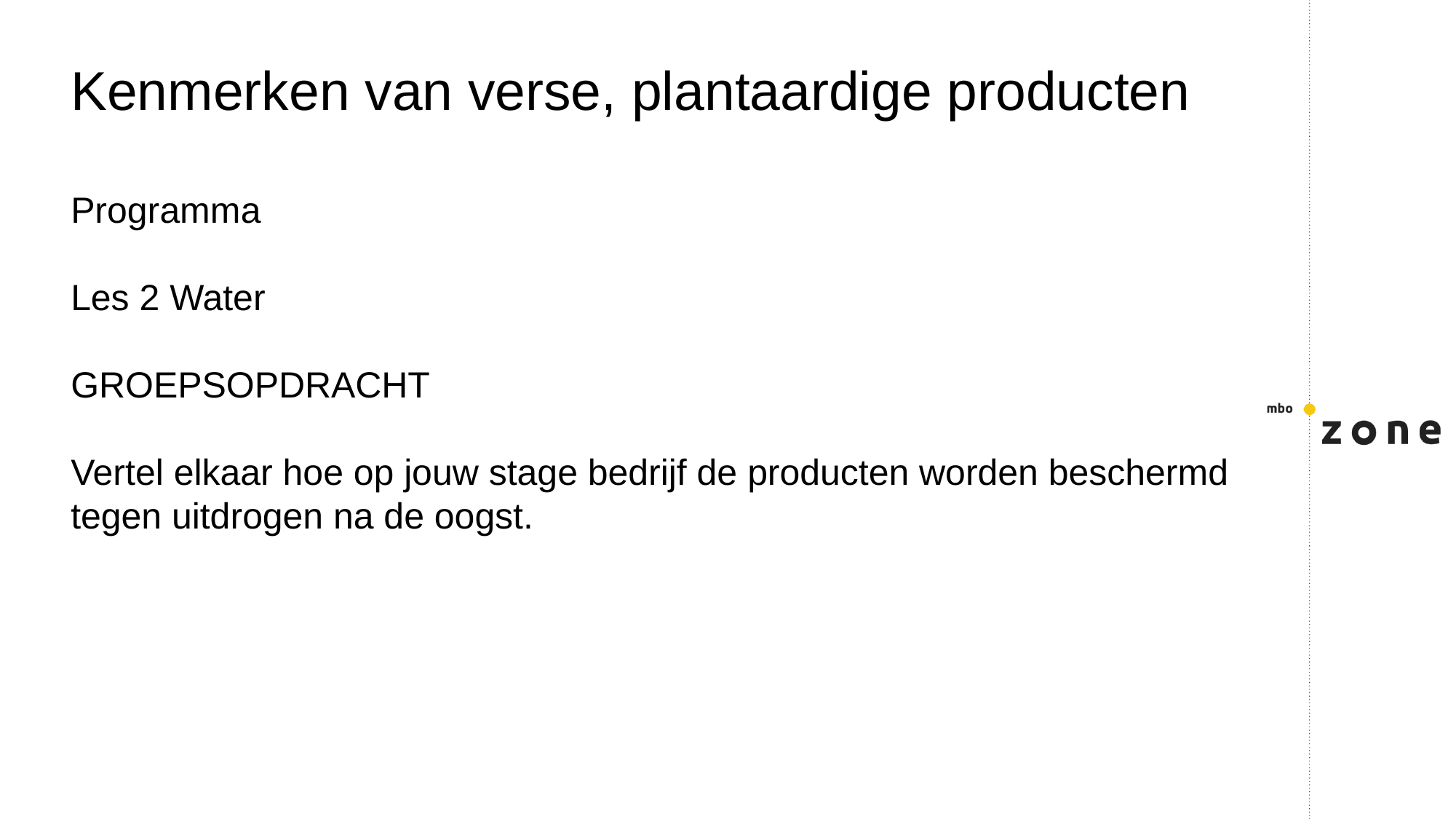

Kenmerken van verse, plantaardige producten

Programma

Les 2 Water

GROEPSOPDRACHT

Vertel elkaar hoe op jouw stage bedrijf de producten worden beschermd tegen uitdrogen na de oogst.